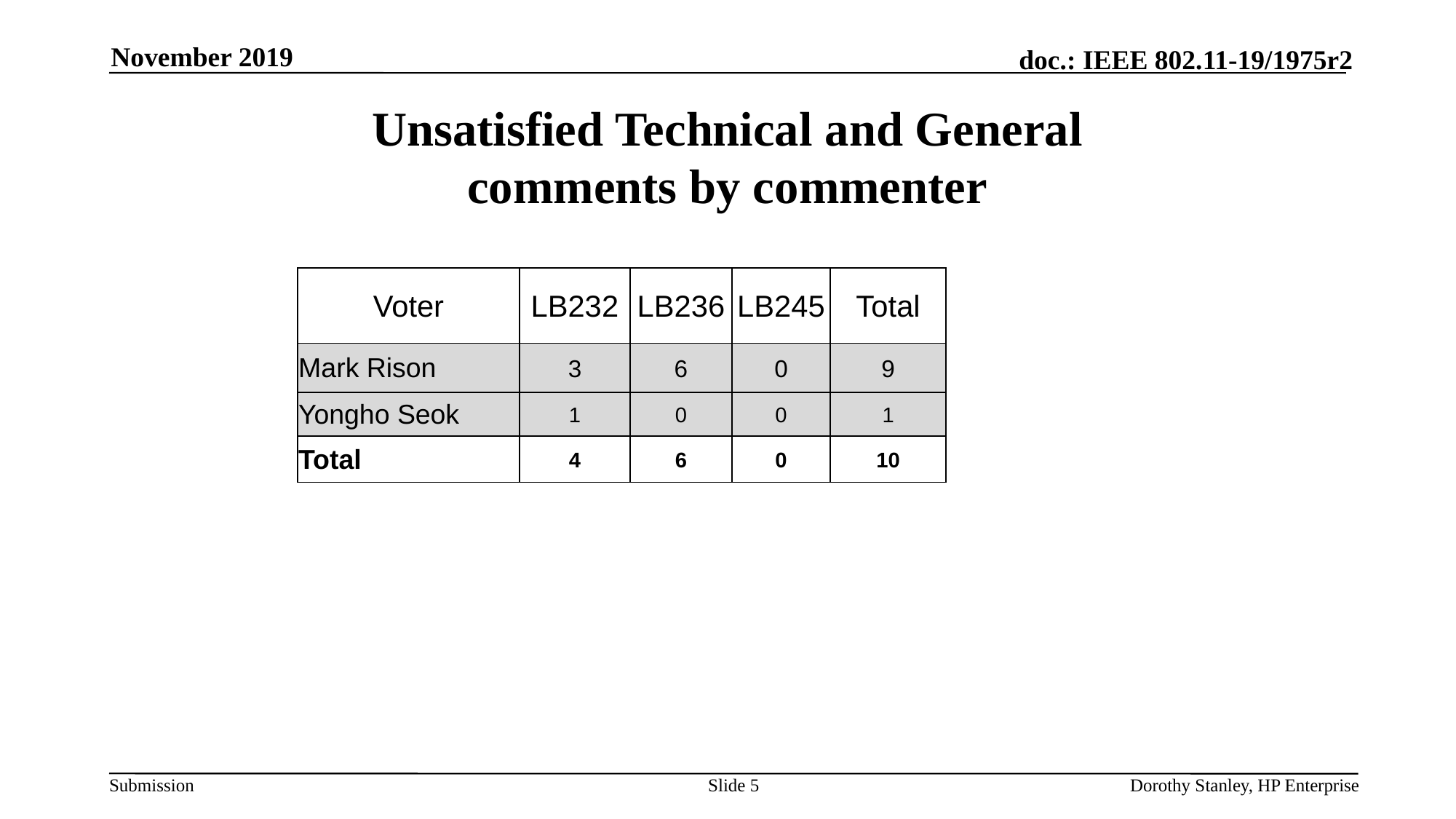

November 2019
# Unsatisfied Technical and General comments by commenter
| Voter | LB232 | LB236 | LB245 | Total |
| --- | --- | --- | --- | --- |
| Mark Rison | 3 | 6 | 0 | 9 |
| Yongho Seok | 1 | 0 | 0 | 1 |
| Total | 4 | 6 | 0 | 10 |
Slide 5
Dorothy Stanley, HP Enterprise